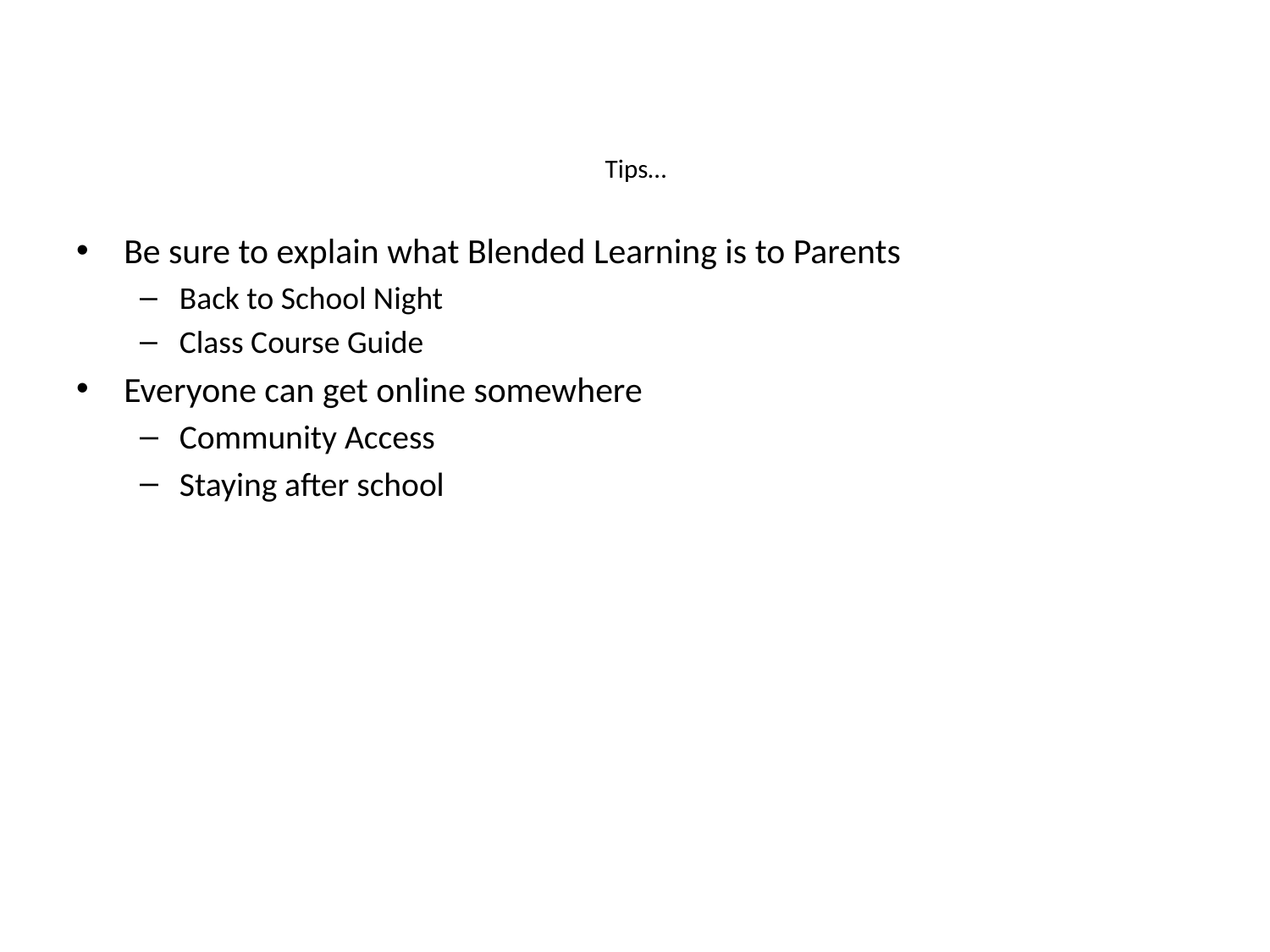

# Tips…
Be sure to explain what Blended Learning is to Parents
Back to School Night
Class Course Guide
Everyone can get online somewhere
Community Access
Staying after school